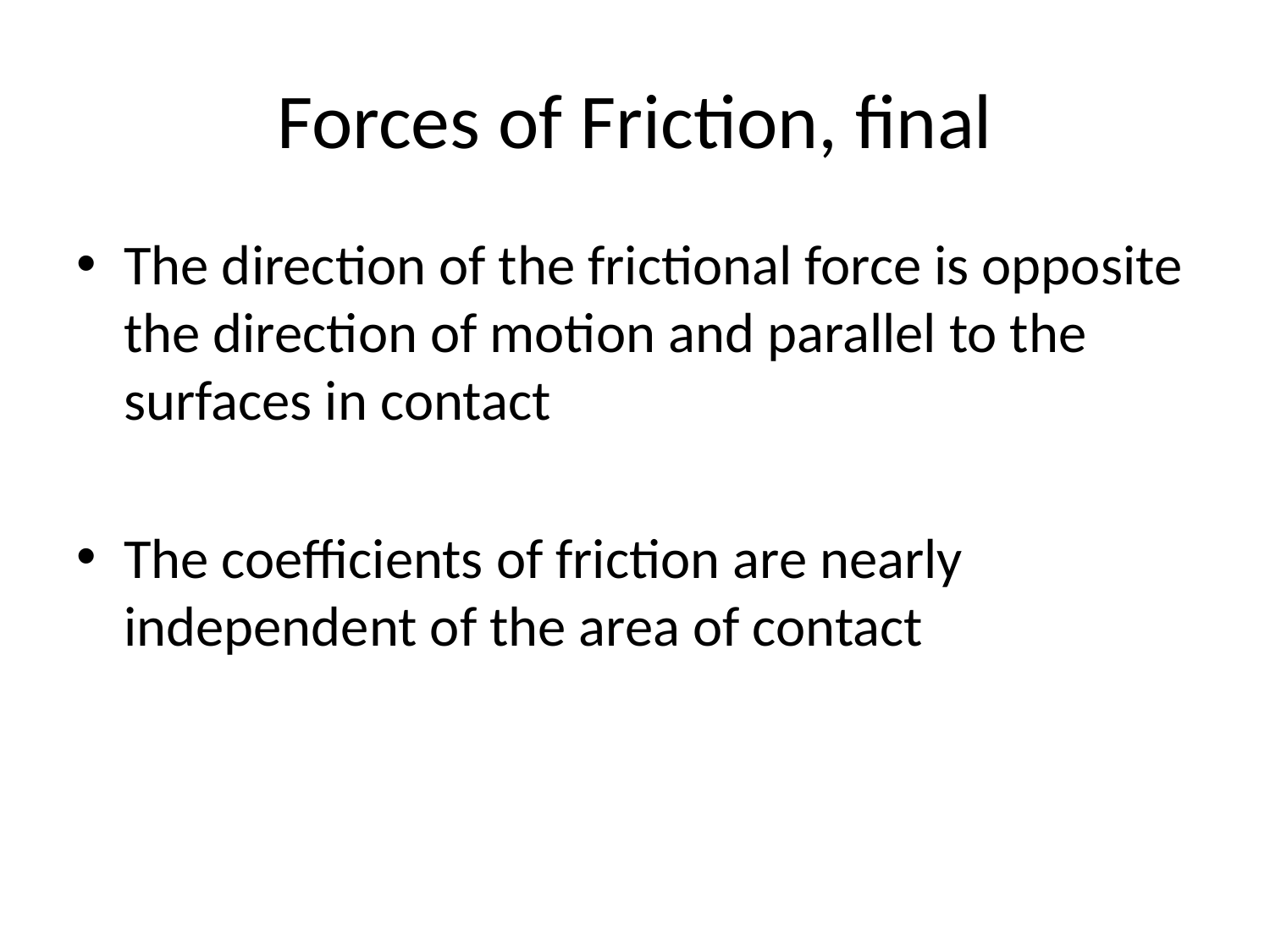

# Forces of Friction, final
The direction of the frictional force is opposite the direction of motion and parallel to the surfaces in contact

The coefficients of friction are nearly independent of the area of contact